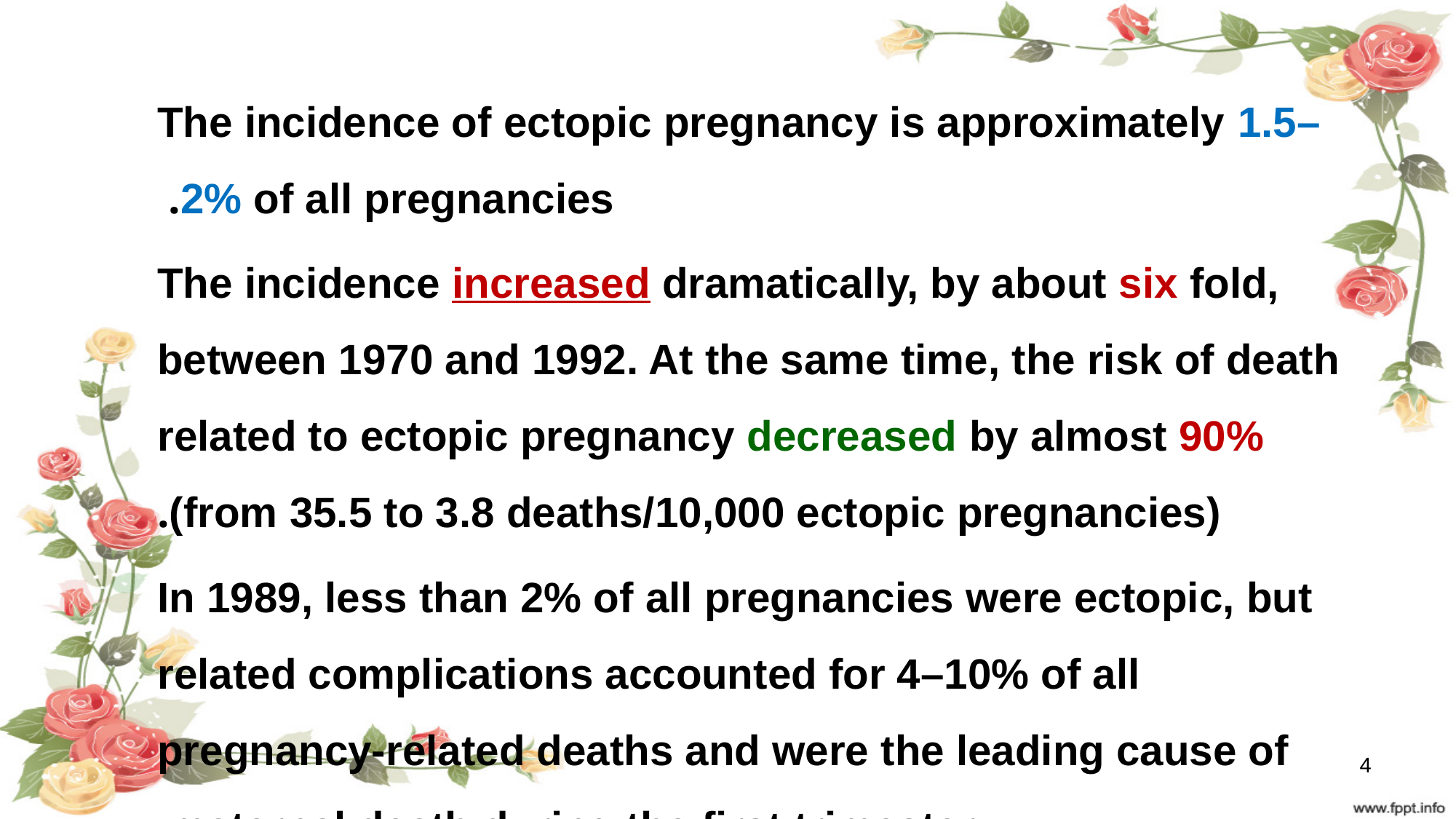

The incidence of ectopic pregnancy is approximately 1.5–2% of all pregnancies.
The incidence increased dramatically, by about six fold, between 1970 and 1992. At the same time, the risk of death related to ectopic pregnancy decreased by almost 90% (from 35.5 to 3.8 deaths/10,000 ectopic pregnancies).
In 1989, less than 2% of all pregnancies were ectopic, but related complications accounted for 4–10% of all pregnancy-related deaths and were the leading cause of maternal death during the first trimester.
4